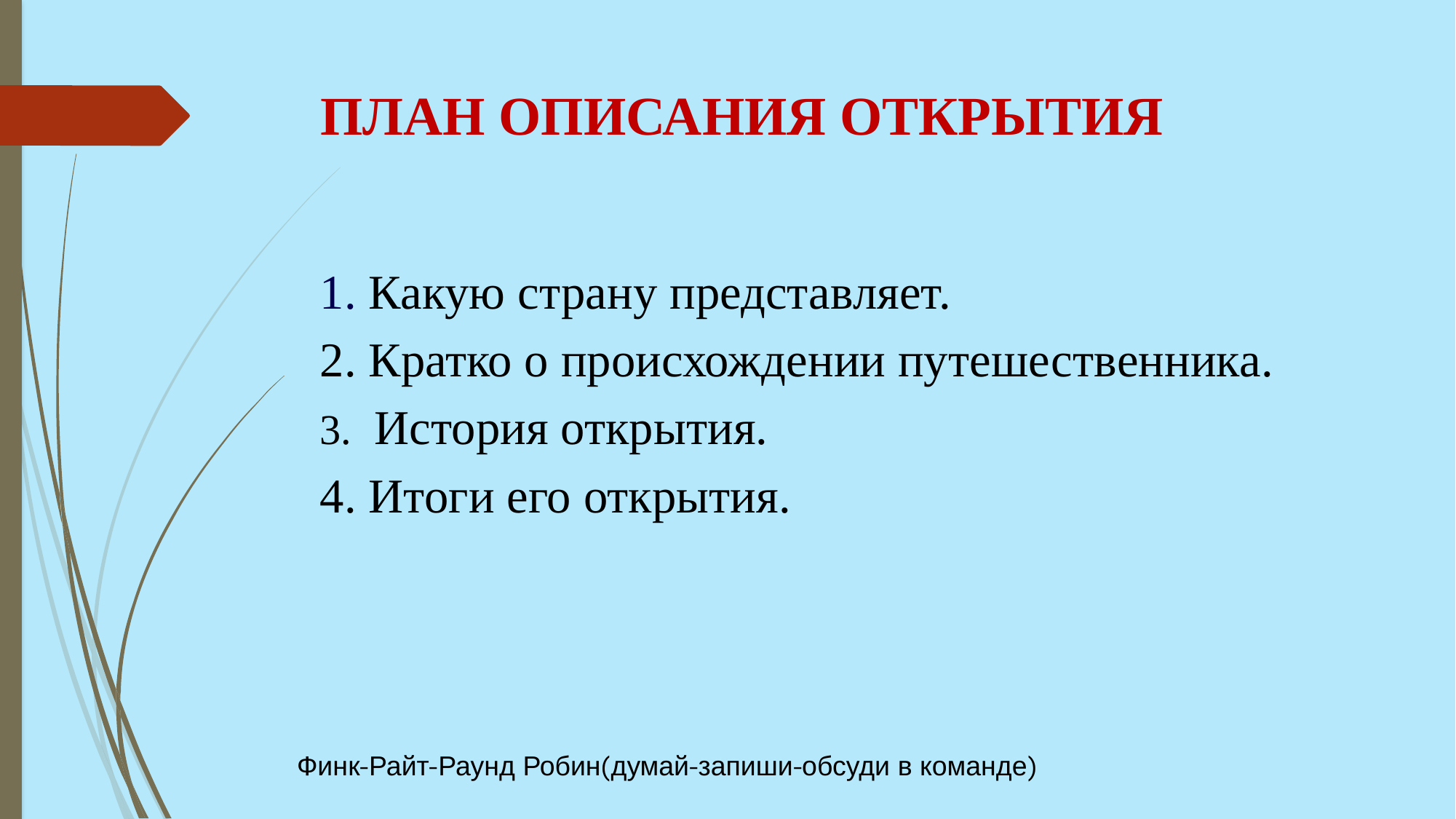

# ПЛАН ОПИСАНИЯ ОТКРЫТИЯ
1. Какую страну представляет.
2. Кратко о происхождении путешественника.
3.  История открытия.
4. Итоги его открытия.

Финк-Райт-Раунд Робин(думай-запиши-обсуди в команде)